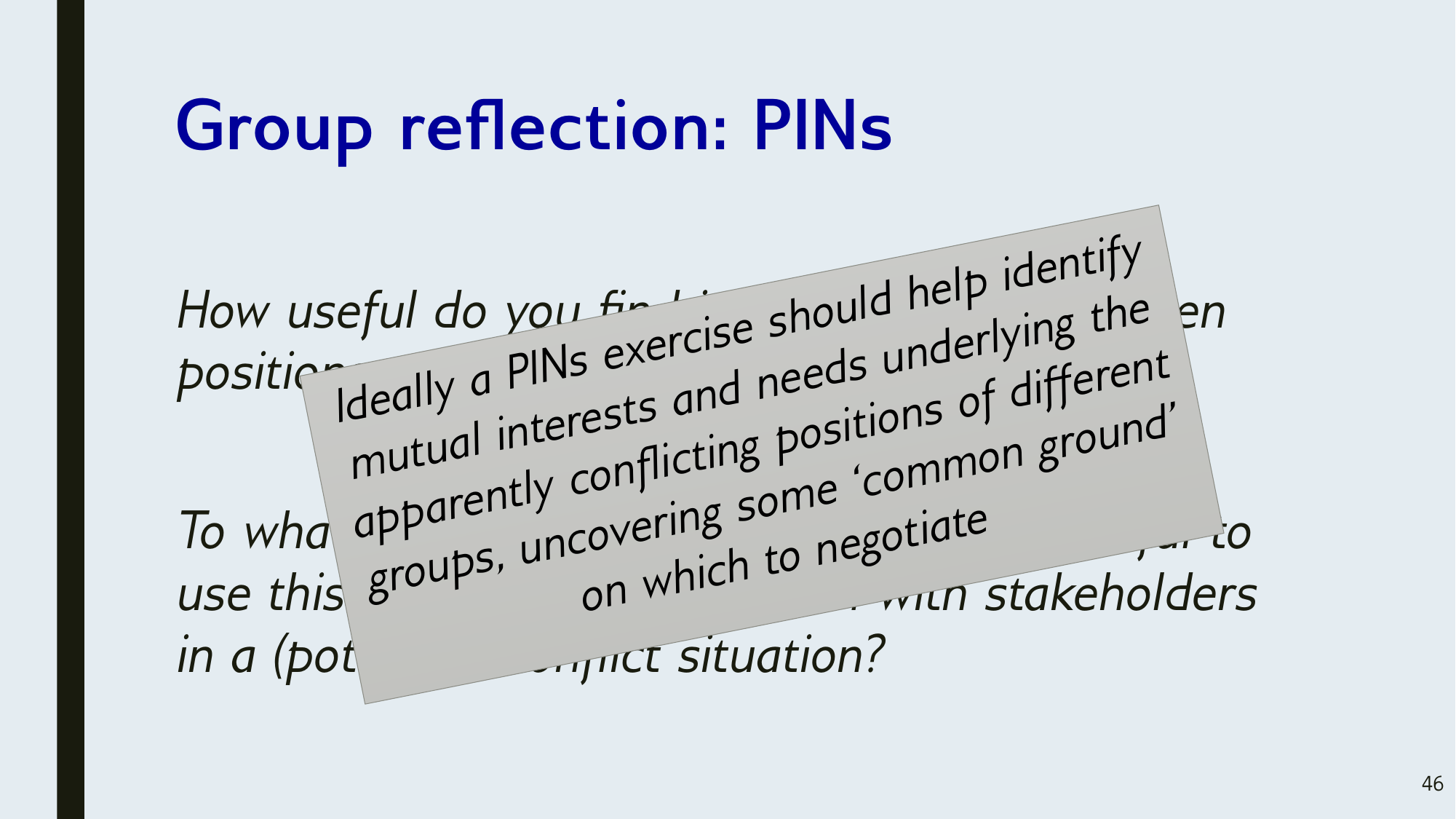

# Group reflection: PINs
How useful do you find it to distinguish between positions and interests?

To what extent do you think it would be useful to use this tool in a ‘real’ situation with stakeholders in a (potential) conflict situation?

Ideally a PINs exercise should help identify mutual interests and needs underlying the apparently conflicting positions of different groups, uncovering some ‘common ground’ on which to negotiate

46